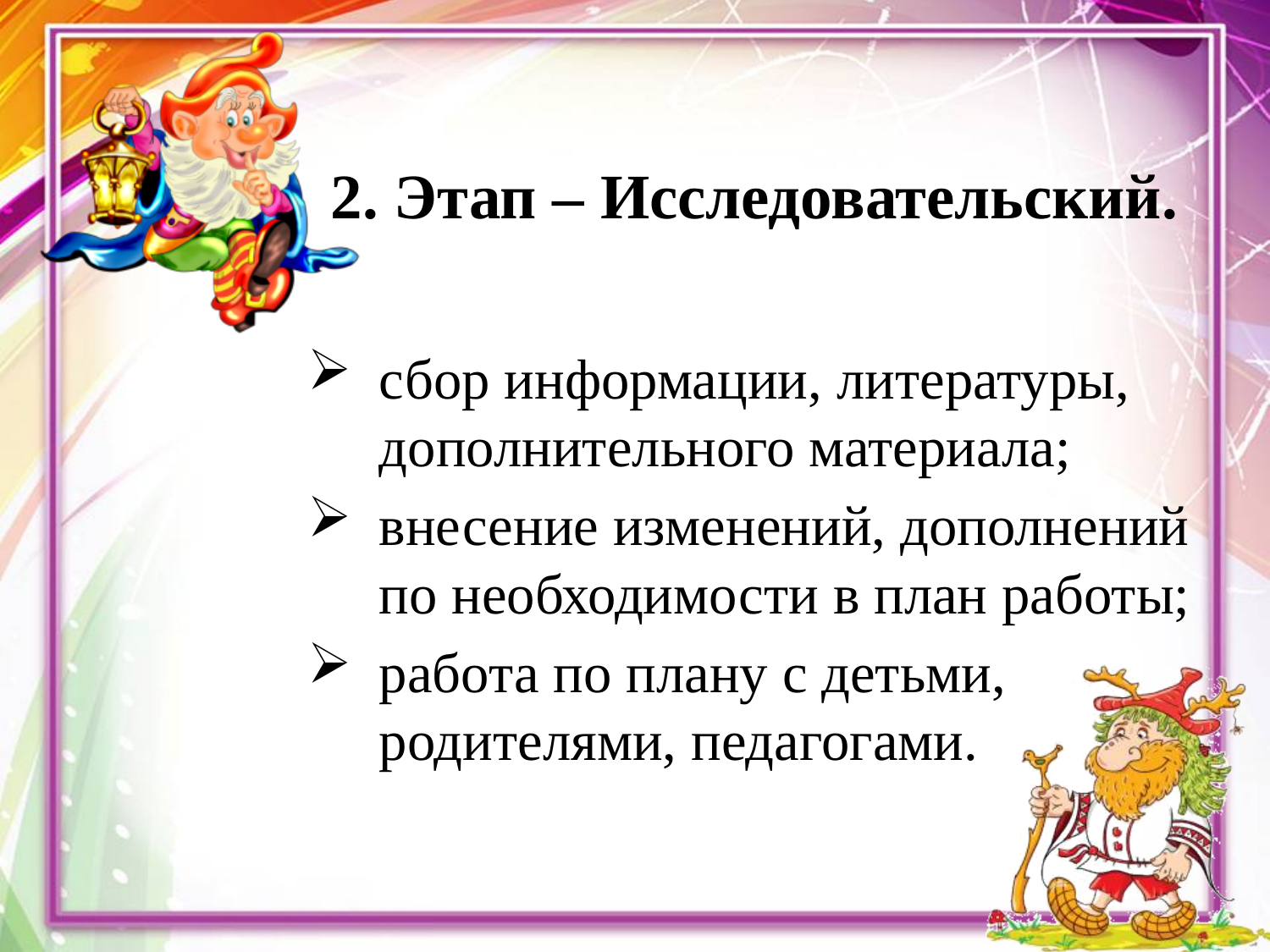

# 2. Этап – Исследовательский.
сбор информации, литературы, дополнительного материала;
внесение изменений, дополнений по необходимости в план работы;
работа по плану с детьми, родителями, педагогами.